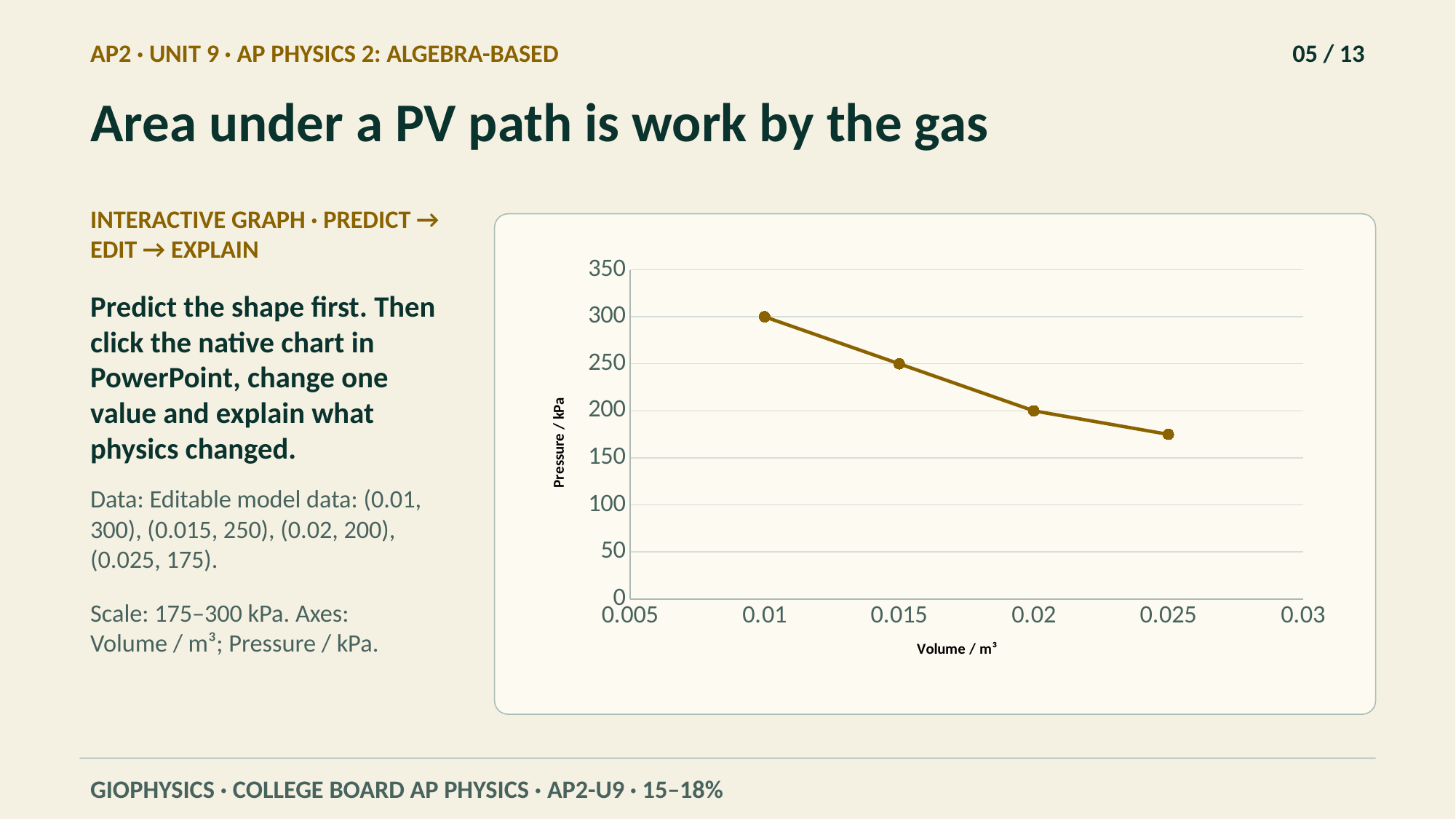

AP2 · UNIT 9 · AP PHYSICS 2: ALGEBRA-BASED
05 / 13
Area under a PV path is work by the gas
INTERACTIVE GRAPH · PREDICT → EDIT → EXPLAIN

### Chart

| Category |  |
|---|---|
Predict the shape first. Then click the native chart in PowerPoint, change one value and explain what physics changed.
Data: Editable model data: (0.01, 300), (0.015, 250), (0.02, 200), (0.025, 175).
Scale: 175–300 kPa. Axes: Volume / m³; Pressure / kPa.

GIOPHYSICS · COLLEGE BOARD AP PHYSICS · AP2-U9 · 15–18%